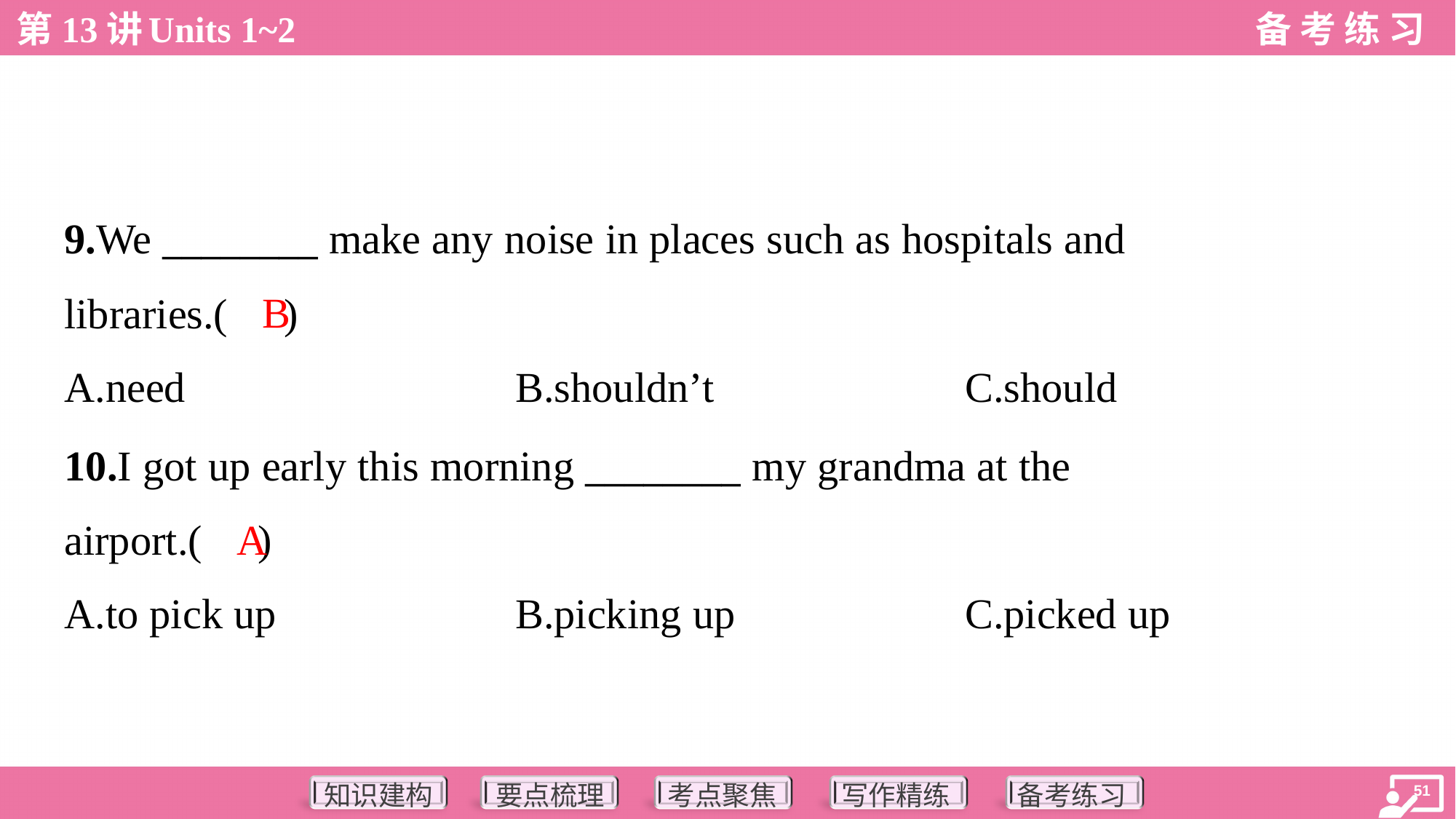

9.We ________ make any noise in places such as hospitals and
libraries.(     )
B
A.need	B.shouldn’t	C.should
10.I got up early this morning ________ my grandma at the
airport.(     )
A
A.to pick up	B.picking up	C.picked up